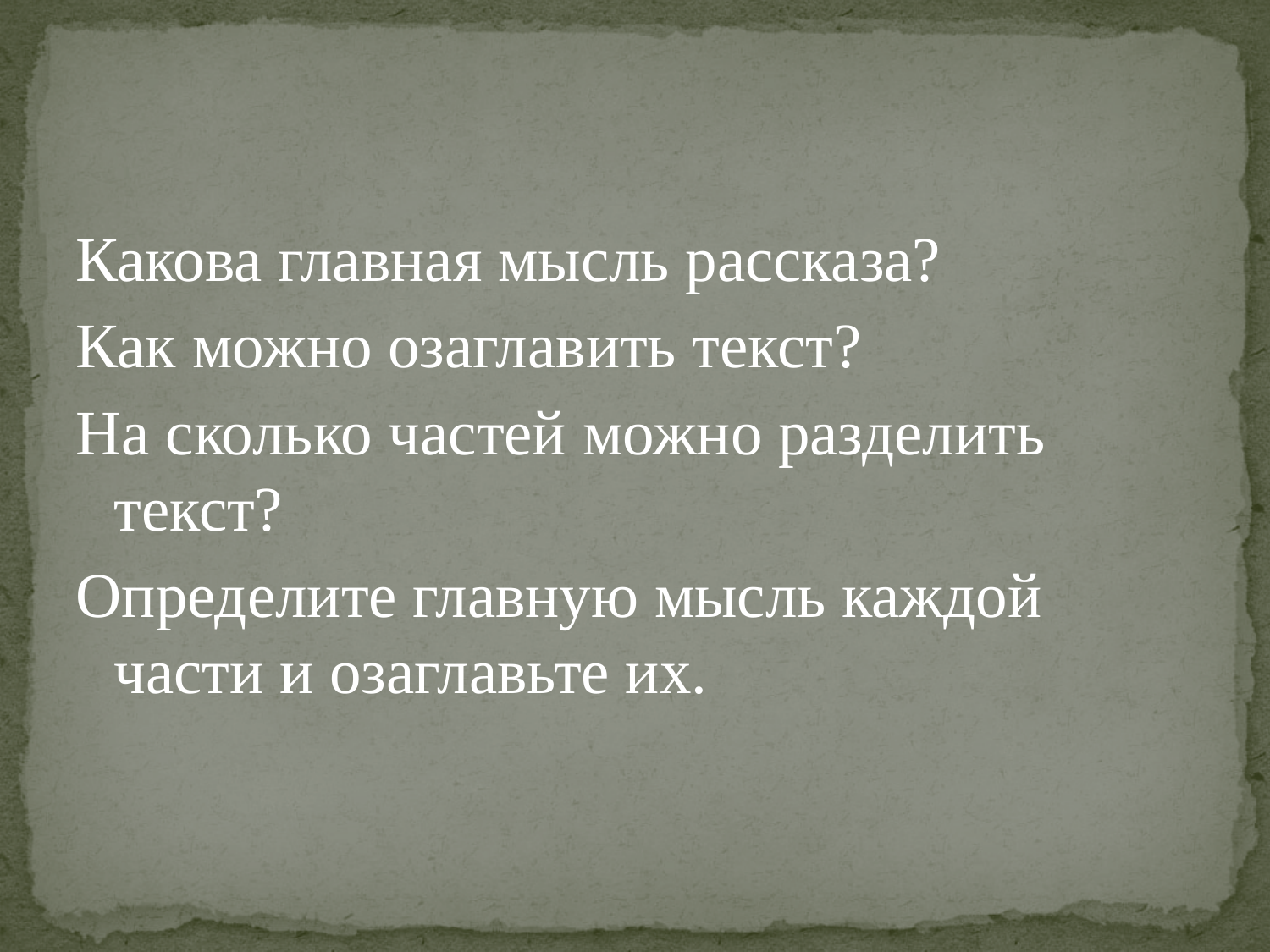

#
Какова главная мысль рассказа?
Как можно озаглавить текст?
На сколько частей можно разделить текст?
Определите главную мысль каждой части и озаглавьте их.